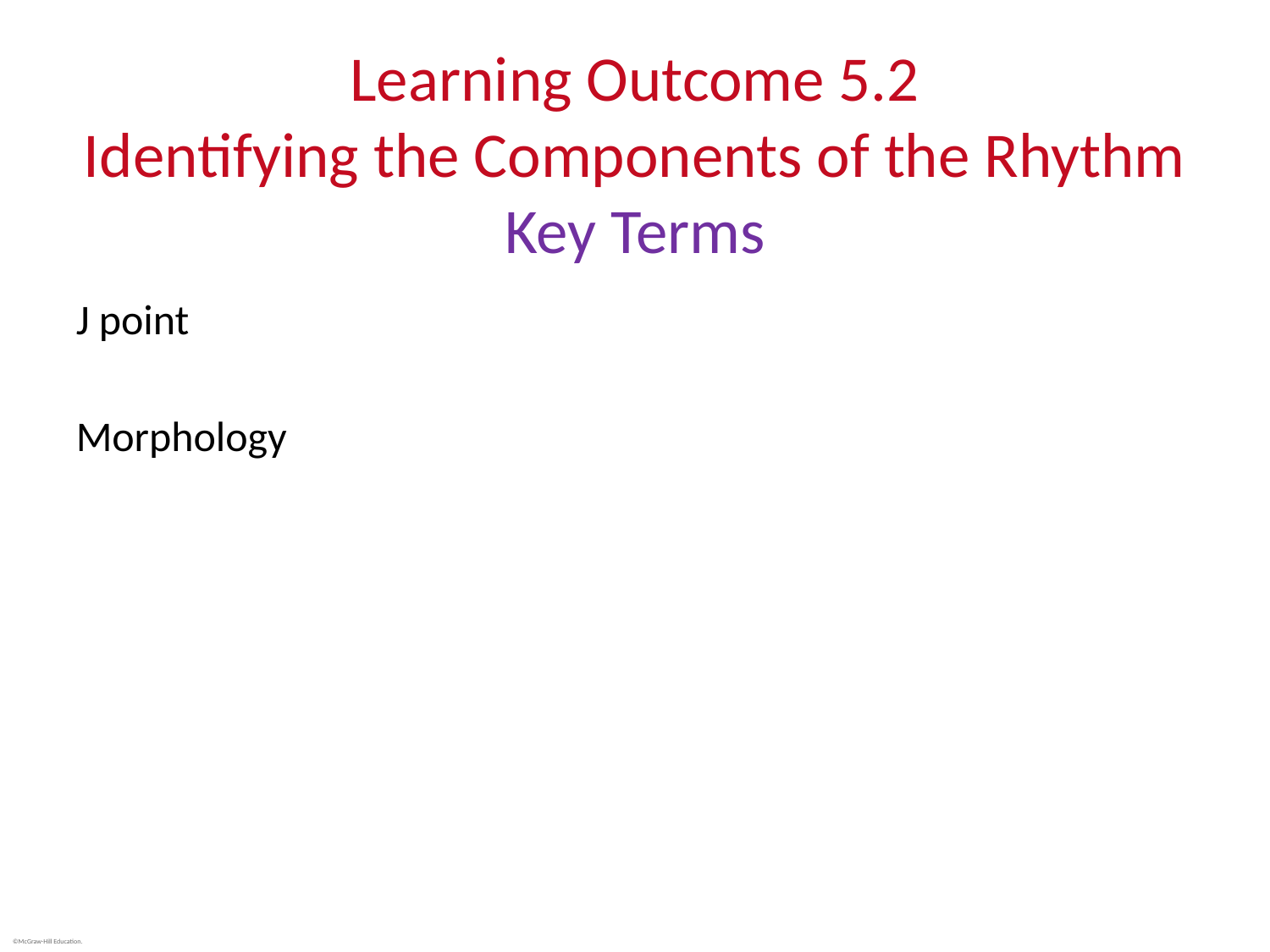

# Learning Outcome 5.2 Identifying the Components of the Rhythm Key Terms
J point
Morphology